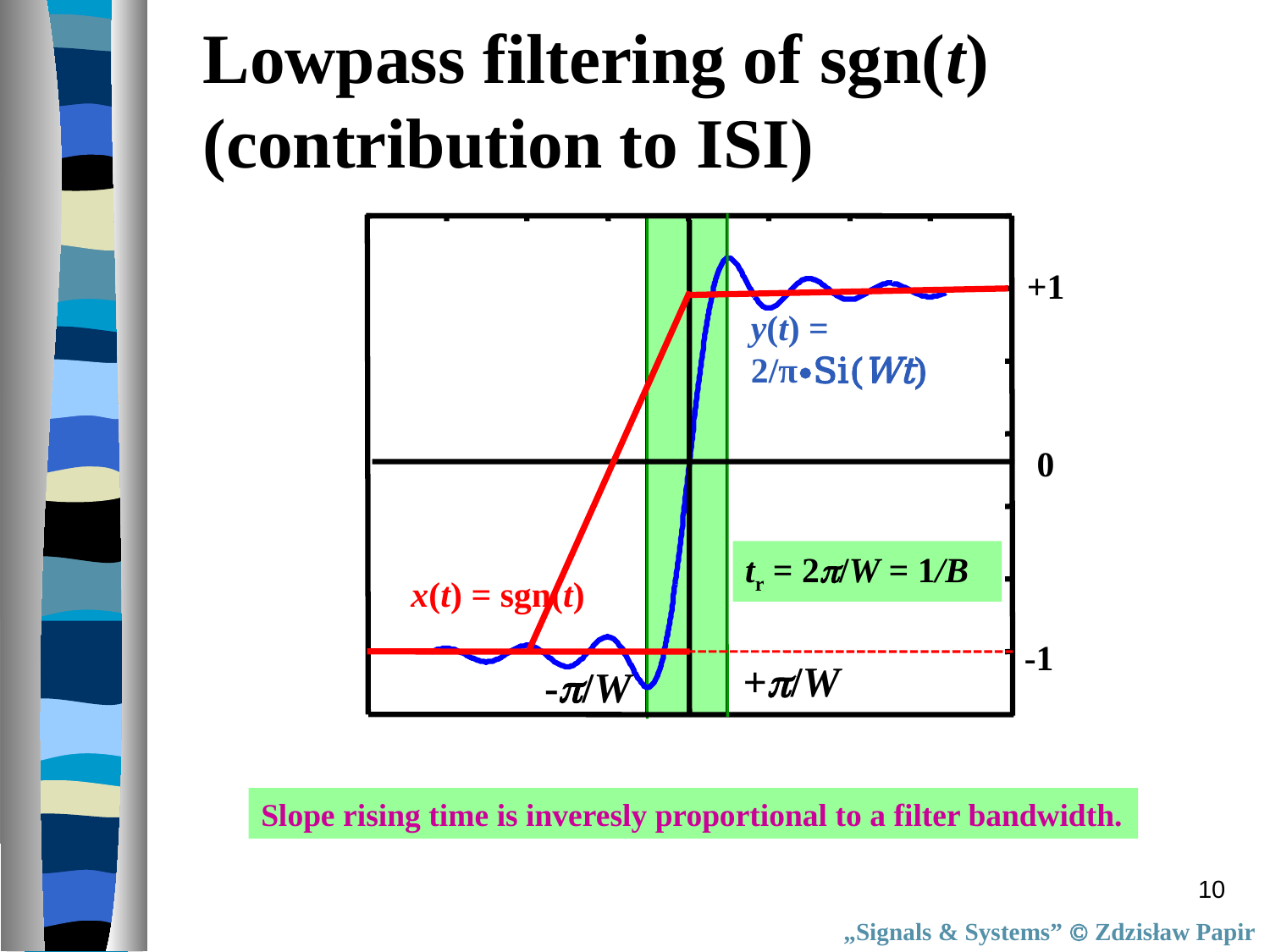

Lowpass filtering of sgn(t)
(contribution to ISI)

+1

0

tr = 2π/W = 1/B

-1

+π/W

-π/W

y(t) = 2/π∙Si(Wt)
x(t) = sgn(t)
Slope rising time is inveresly proportional to a filter bandwidth.
10
„Signals & Systems” © Zdzisław Papir